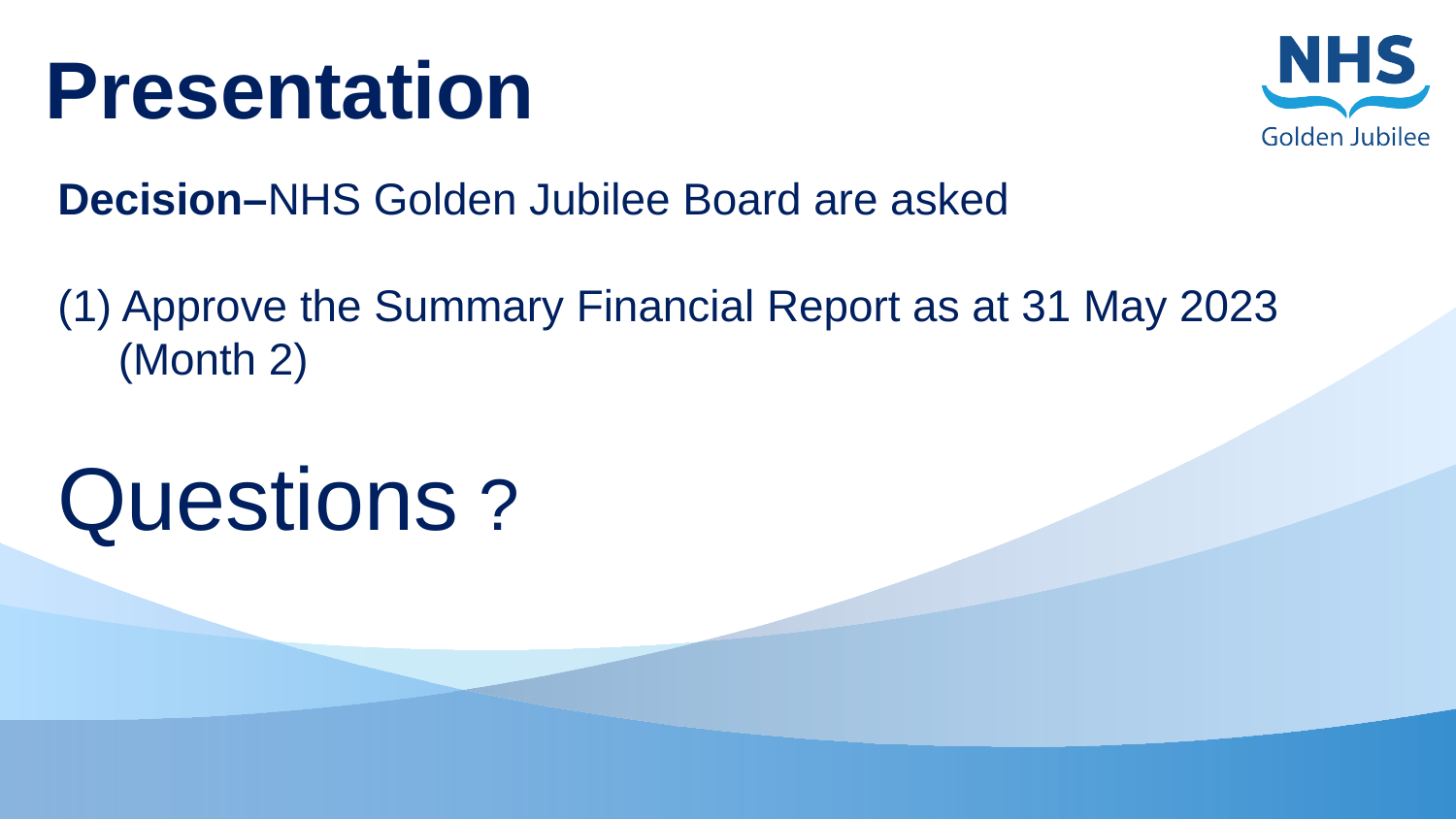

# Presentation
Decision–NHS Golden Jubilee Board are asked

(1) Approve the Summary Financial Report as at 31 May 2023 (Month 2)

Questions ?